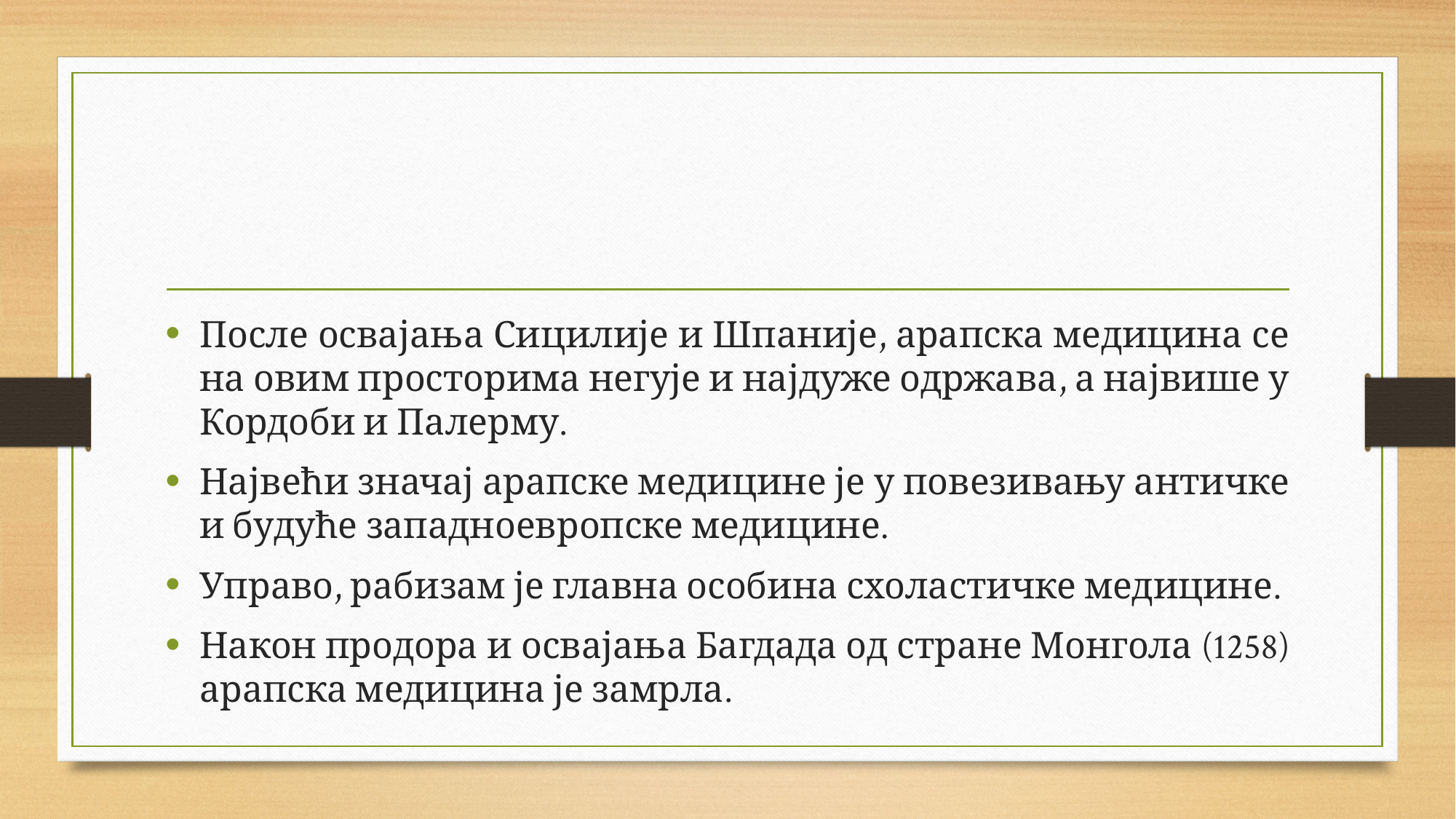

После освајања Сицилије и Шпаније, арапска медицина се на овим просторима негује и најдуже одржава, а највише у Кордоби и Палерму.
Највећи значај арапске медицине је у повезивању античке и будуће западноевропске медицине.
Управо, рабизам је главна особина схоластичке медицине.
Након продора и освајања Багдада од стране Монгола (1258) арапска медицина је замрла.